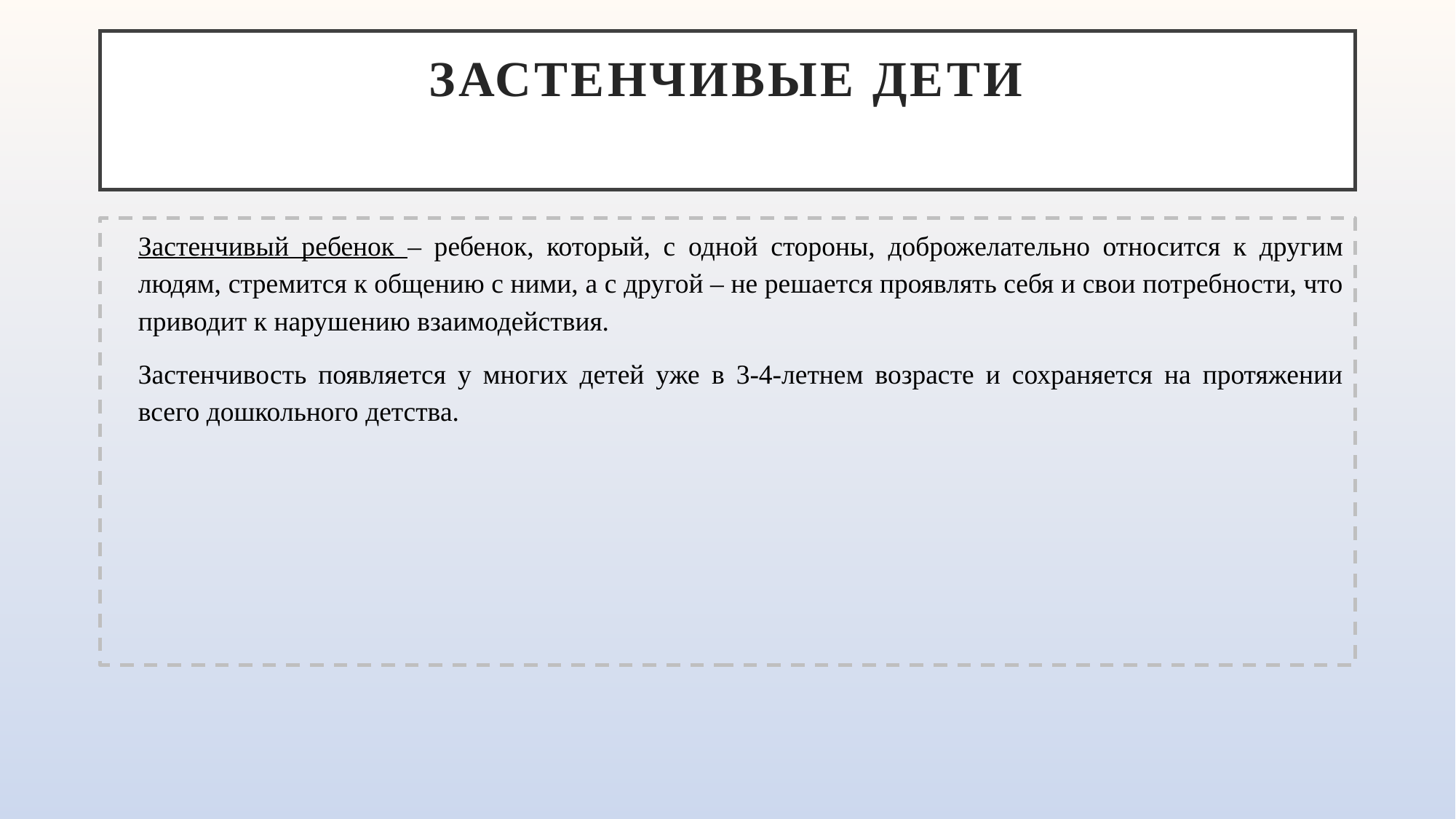

# Застенчивые дети
Застенчивый ребенок – ребенок, который, с одной стороны, доброжелательно относится к другим людям, стремится к общению с ними, а с другой – не решается проявлять себя и свои потребности, что приводит к нарушению взаимодействия.
Застенчивость появляется у многих детей уже в 3-4-летнем возрасте и сохраняется на протяжении всего дошкольного детства.